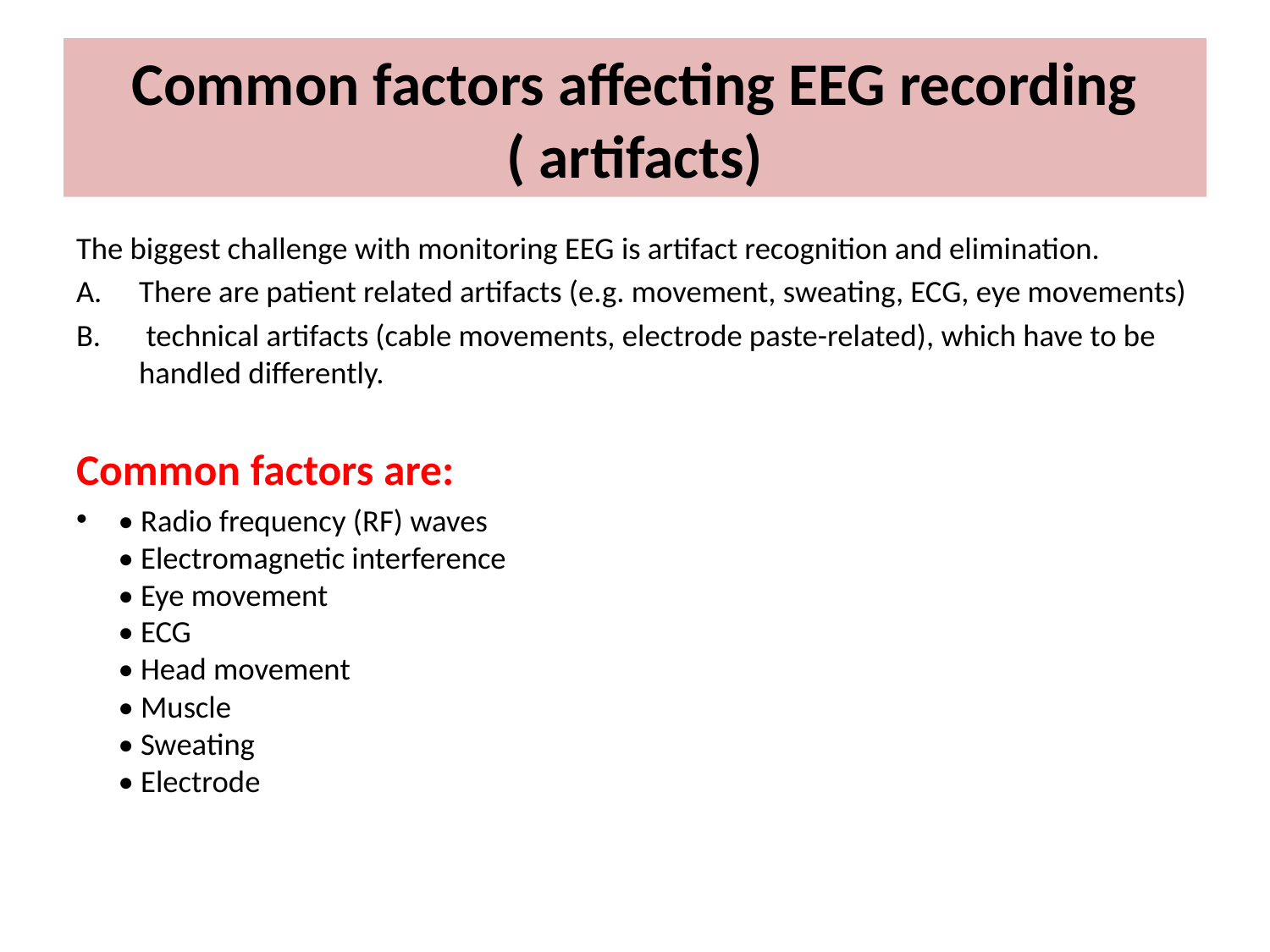

# Common factors affecting EEG recording ( artifacts)
The biggest challenge with monitoring EEG is artifact recognition and elimination.
There are patient related artifacts (e.g. movement, sweating, ECG, eye movements)
 technical artifacts (cable movements, electrode paste-related), which have to be handled differently.

Common factors are:
• Radio frequency (RF) waves
• Electromagnetic interference 
• Eye movement
• ECG
• Head movement
• Muscle 
• Sweating
• Electrode